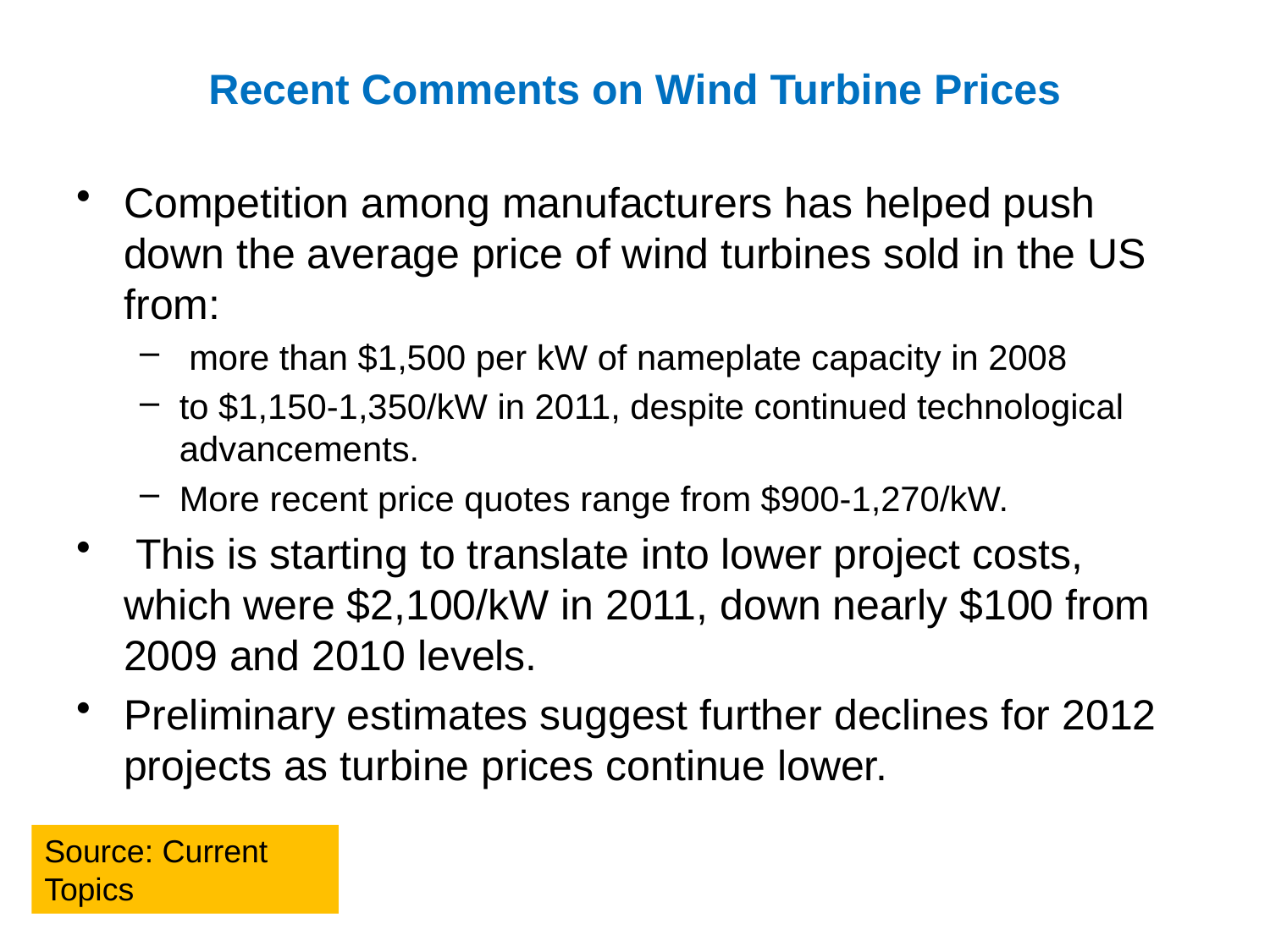

Recent Comments on Wind Turbine Prices
Competition among manufacturers has helped push down the average price of wind turbines sold in the US from:
 more than $1,500 per kW of nameplate capacity in 2008
to $1,150-1,350/kW in 2011, despite continued technological advancements.
More recent price quotes range from $900-1,270/kW.
 This is starting to translate into lower project costs, which were $2,100/kW in 2011, down nearly $100 from 2009 and 2010 levels.
Preliminary estimates suggest further declines for 2012 projects as turbine prices continue lower.
Source: Current Topics